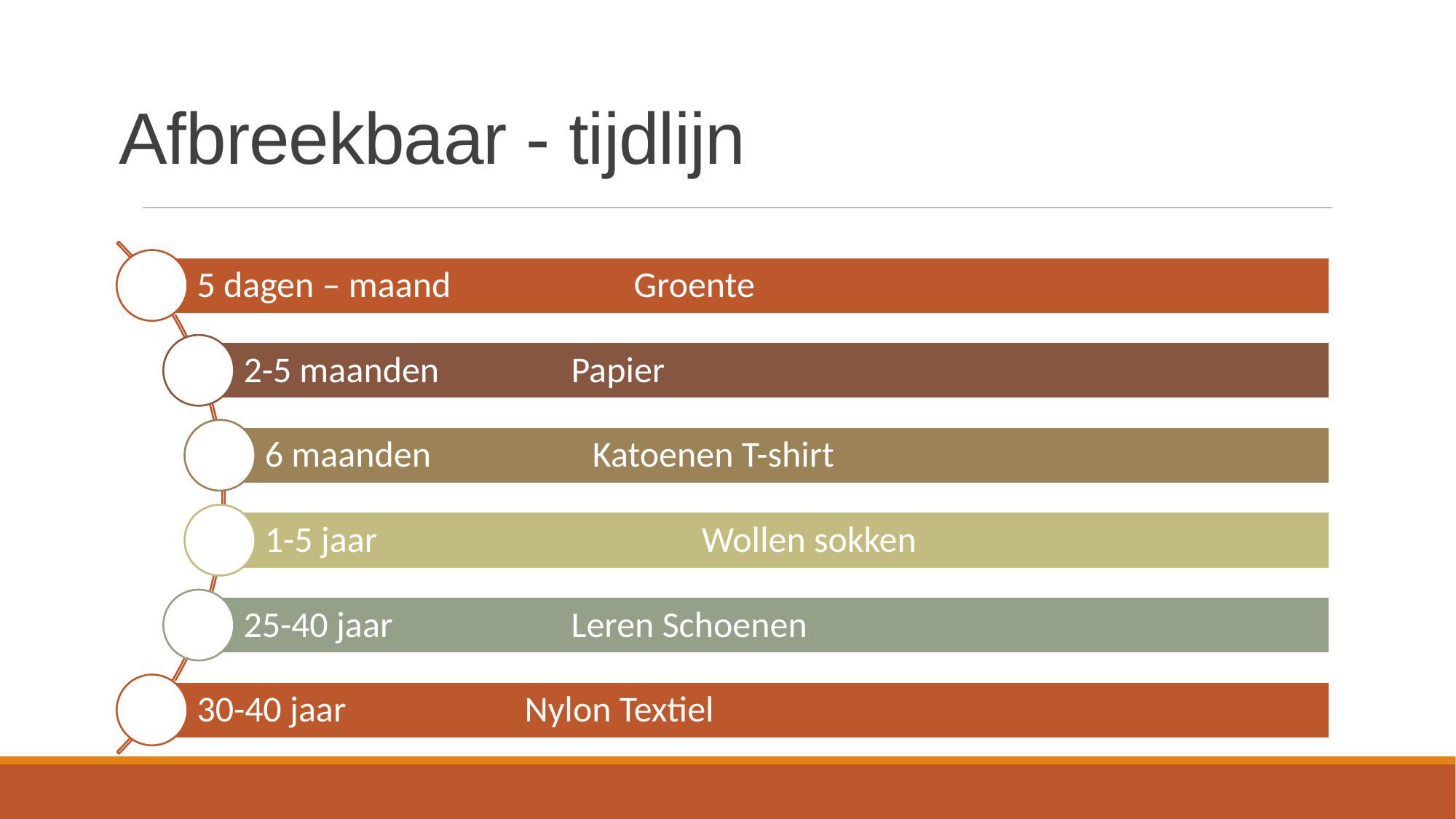

# Afbreekbaar - tijdlijn
5 dagen – maand		Groente
2-5 maanden		Papier
6 maanden		Katoenen T-shirt
1-5 jaar			Wollen sokken
25-40 jaar		Leren Schoenen
30-40 jaar		Nylon Textiel